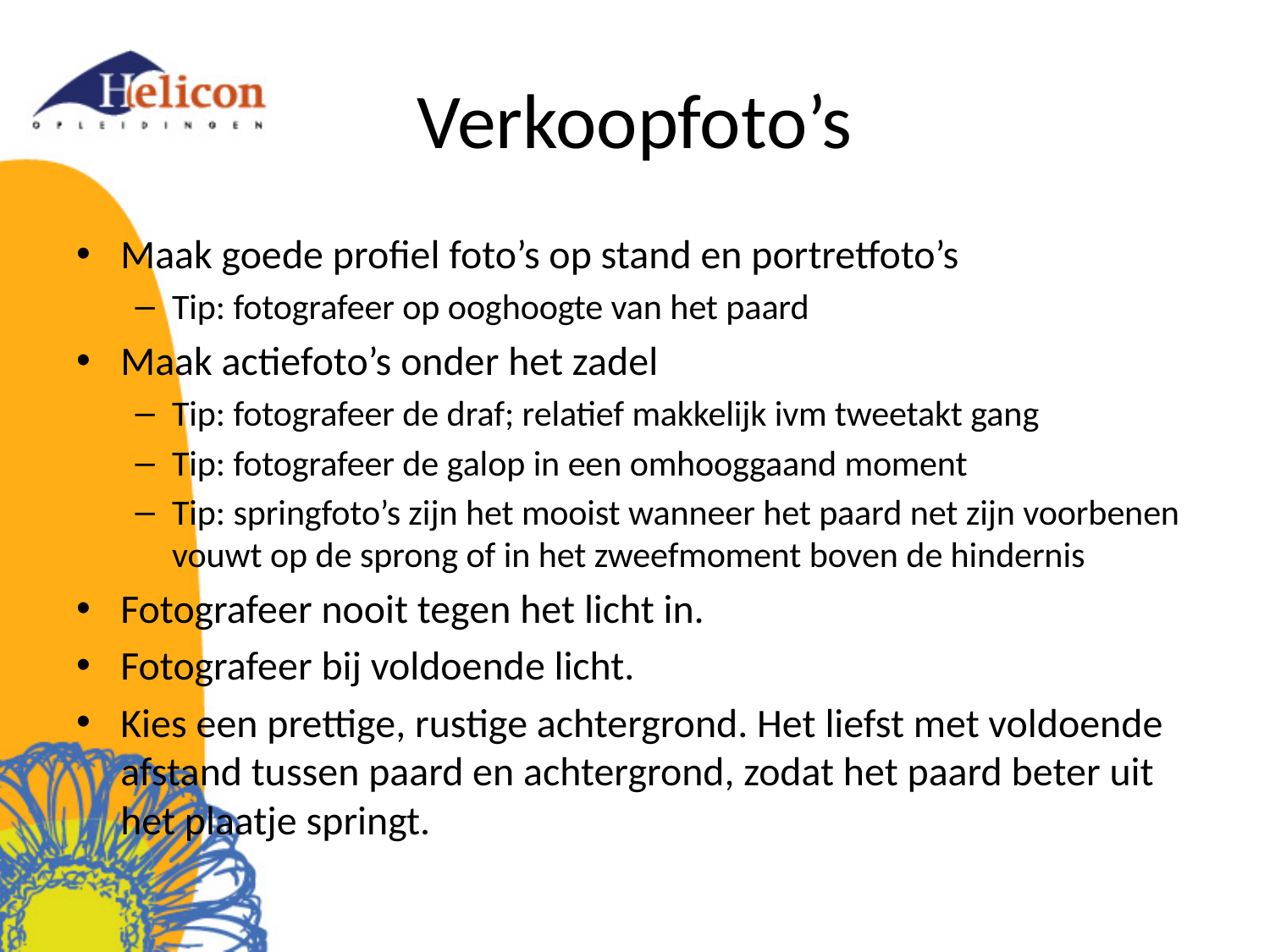

# Verkoopfoto’s
Maak goede profiel foto’s op stand en portretfoto’s
Tip: fotografeer op ooghoogte van het paard
Maak actiefoto’s onder het zadel
Tip: fotografeer de draf; relatief makkelijk ivm tweetakt gang
Tip: fotografeer de galop in een omhooggaand moment
Tip: springfoto’s zijn het mooist wanneer het paard net zijn voorbenen vouwt op de sprong of in het zweefmoment boven de hindernis
Fotografeer nooit tegen het licht in.
Fotografeer bij voldoende licht.
Kies een prettige, rustige achtergrond. Het liefst met voldoende afstand tussen paard en achtergrond, zodat het paard beter uit het plaatje springt.